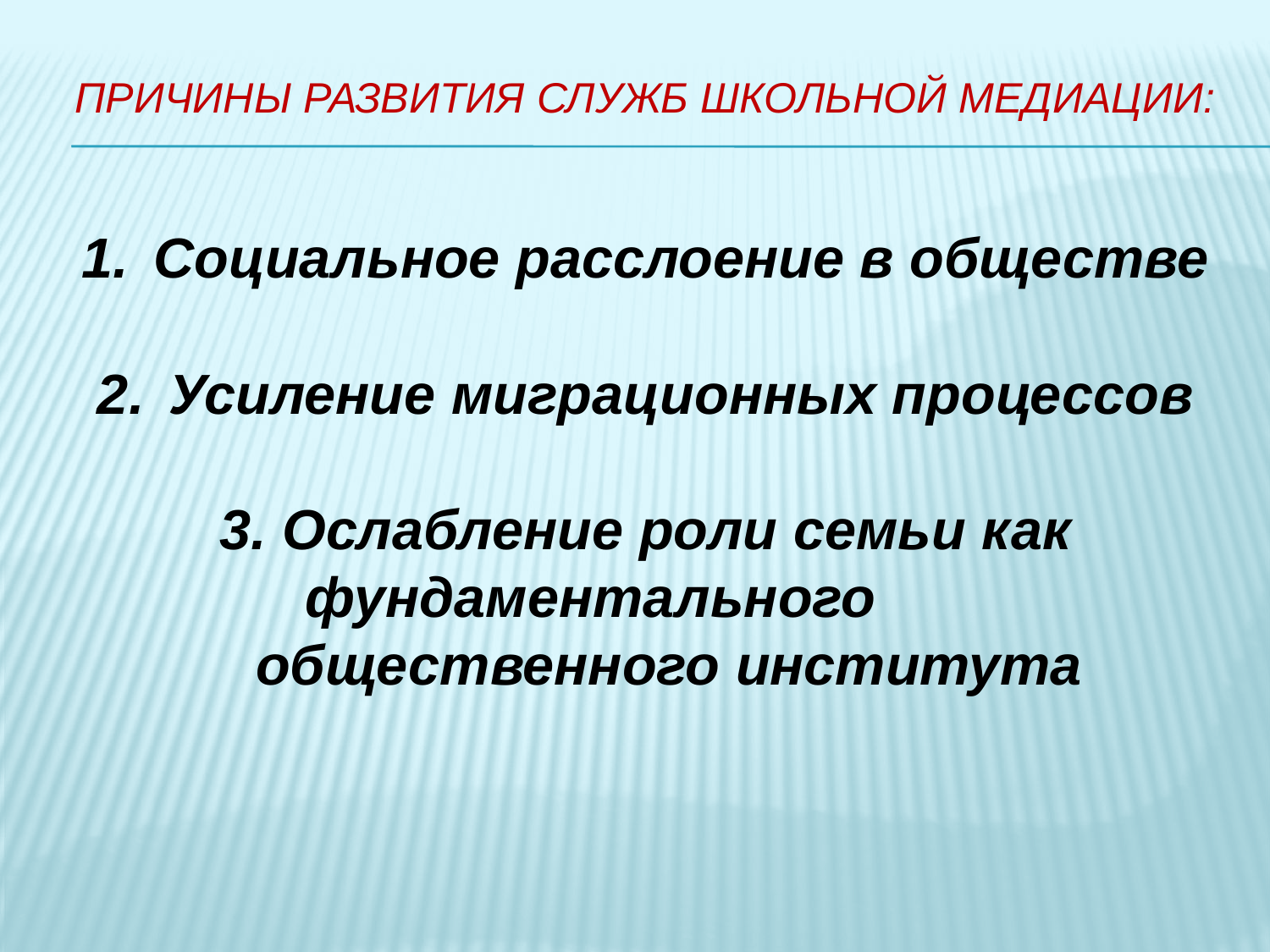

# Причины развития служб школьной медиации:
Социальное расслоение в обществе

Усиление миграционных процессов
3. Ослабление роли семьи как фундаментального
   общественного института